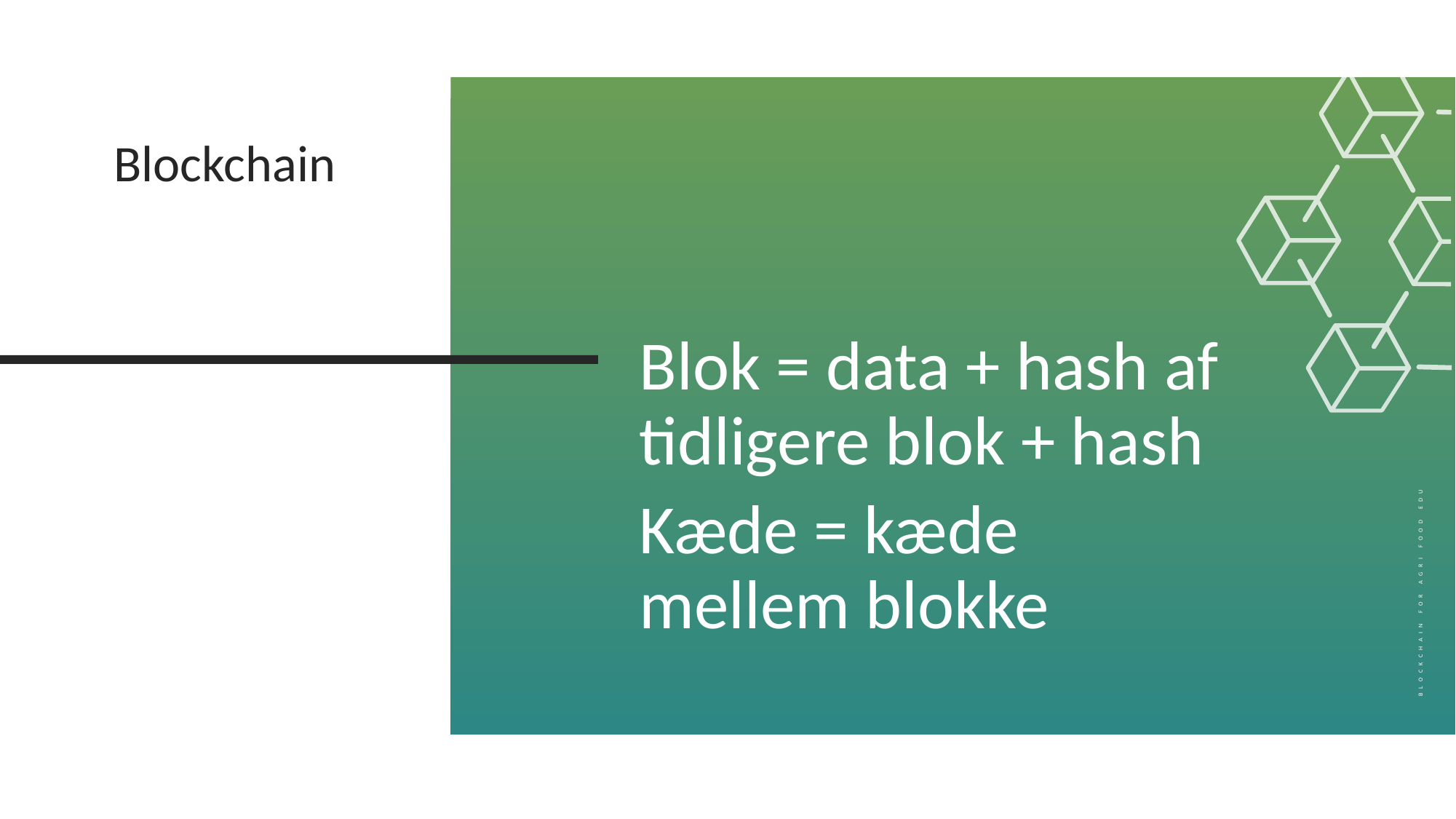

Blockchain
Blok = data + hash af tidligere blok + hash
Kæde = kæde mellem blokke